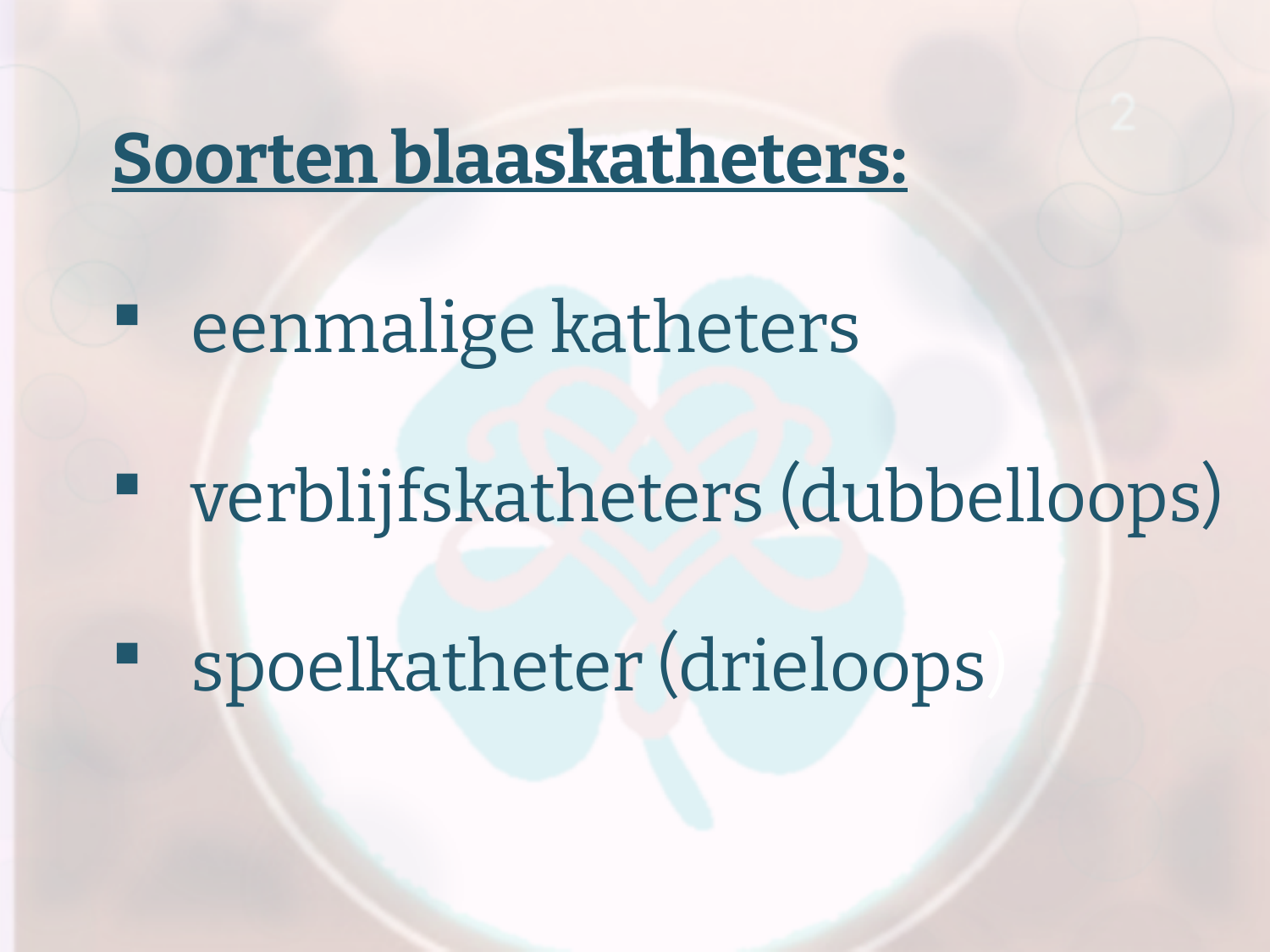

Soorten blaaskatheters:

eenmalige katheters

verblijfskatheters (dubbelloops)

spoelkatheter (drieloops)